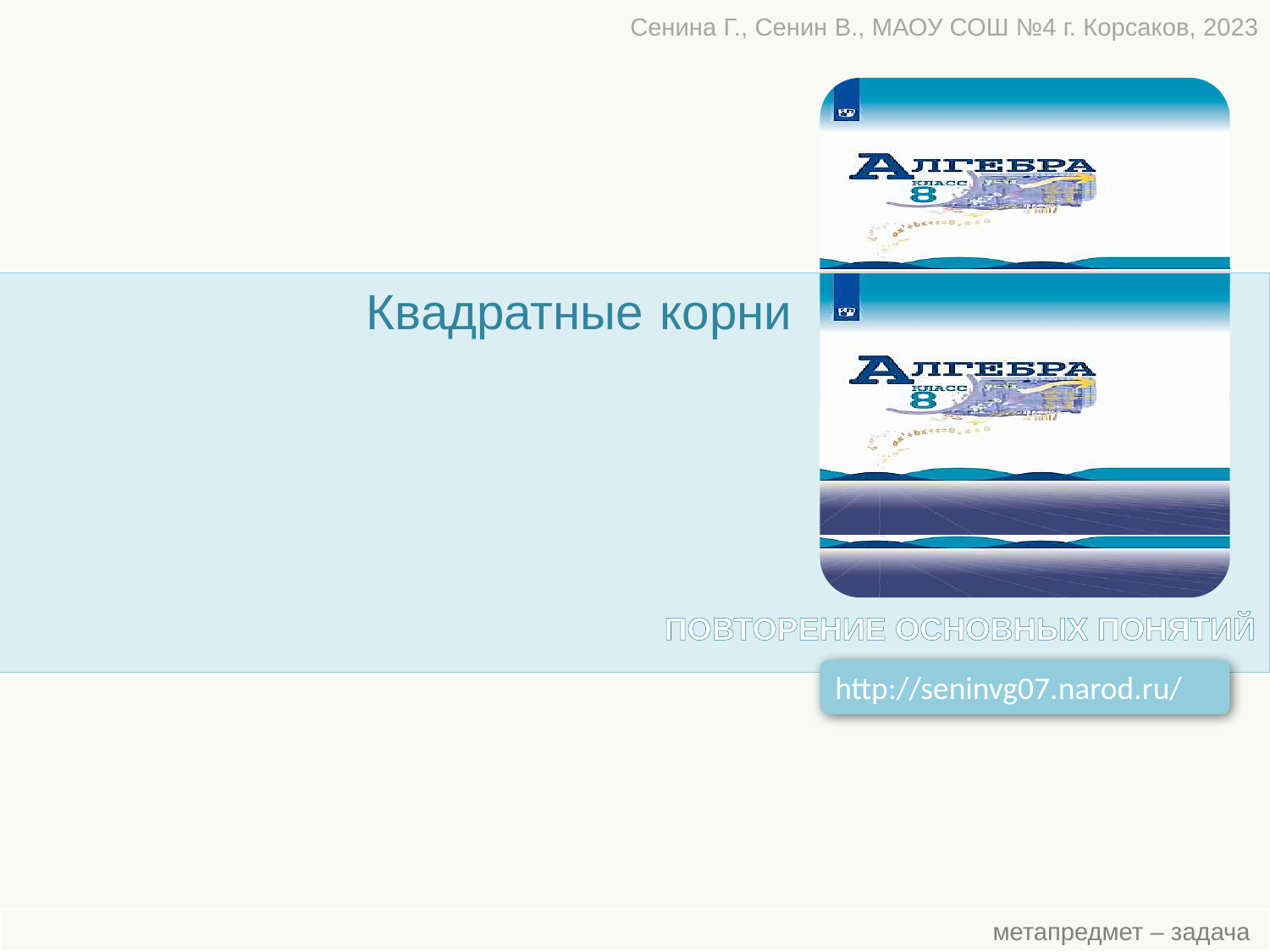

Сенина Г., Сенин В., МАОУ СОШ №4 г. Корсаков, 2023

Квадратные корни
ПОВТОРЕНИЕ ОСНОВНЫХ ПОНЯТИЙ
http://seninvg07.narod.ru/
  метапредмет – задача